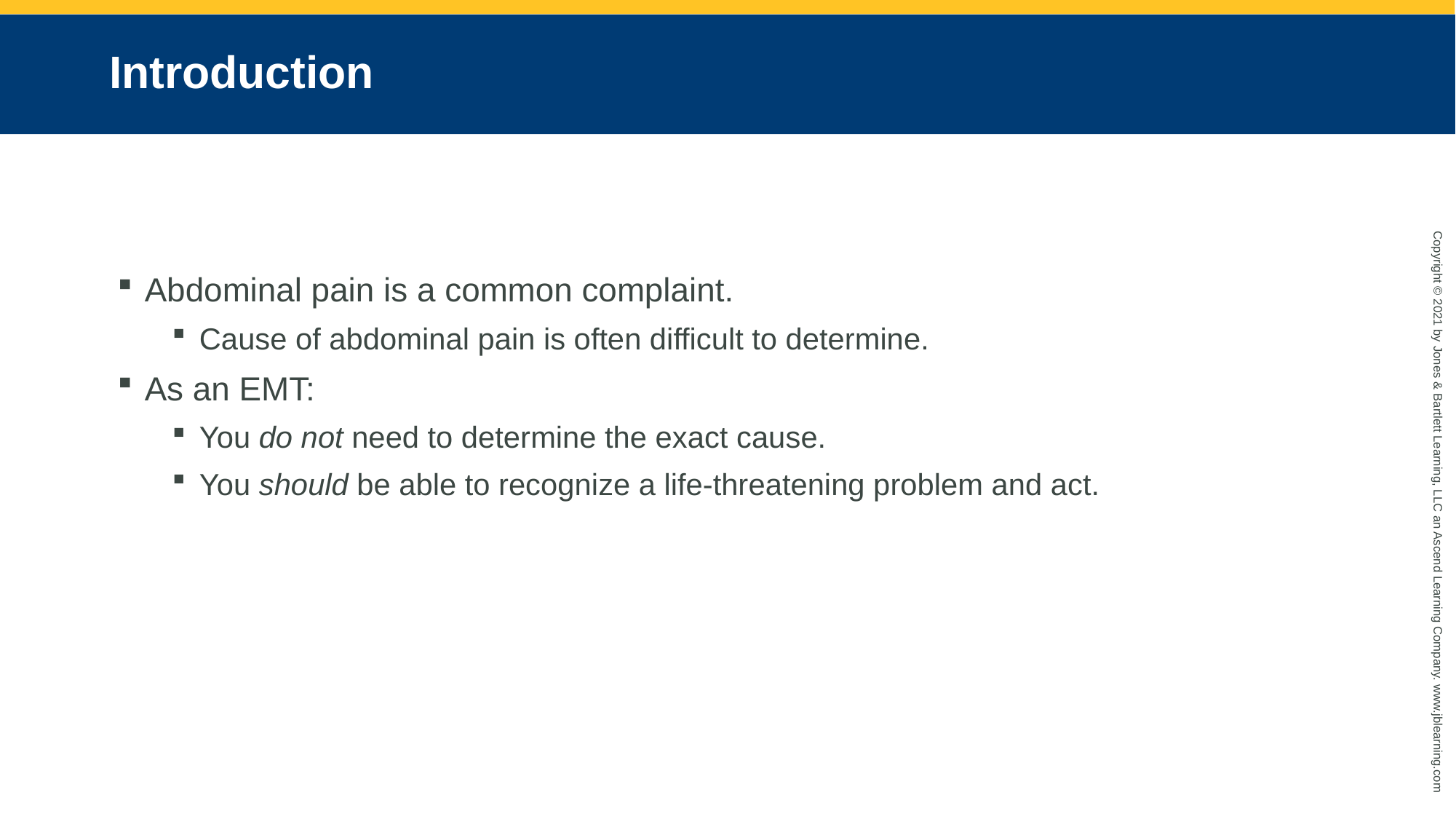

# Introduction
Abdominal pain is a common complaint.
Cause of abdominal pain is often difficult to determine.
As an EMT:
You do not need to determine the exact cause.
You should be able to recognize a life-threatening problem and act.